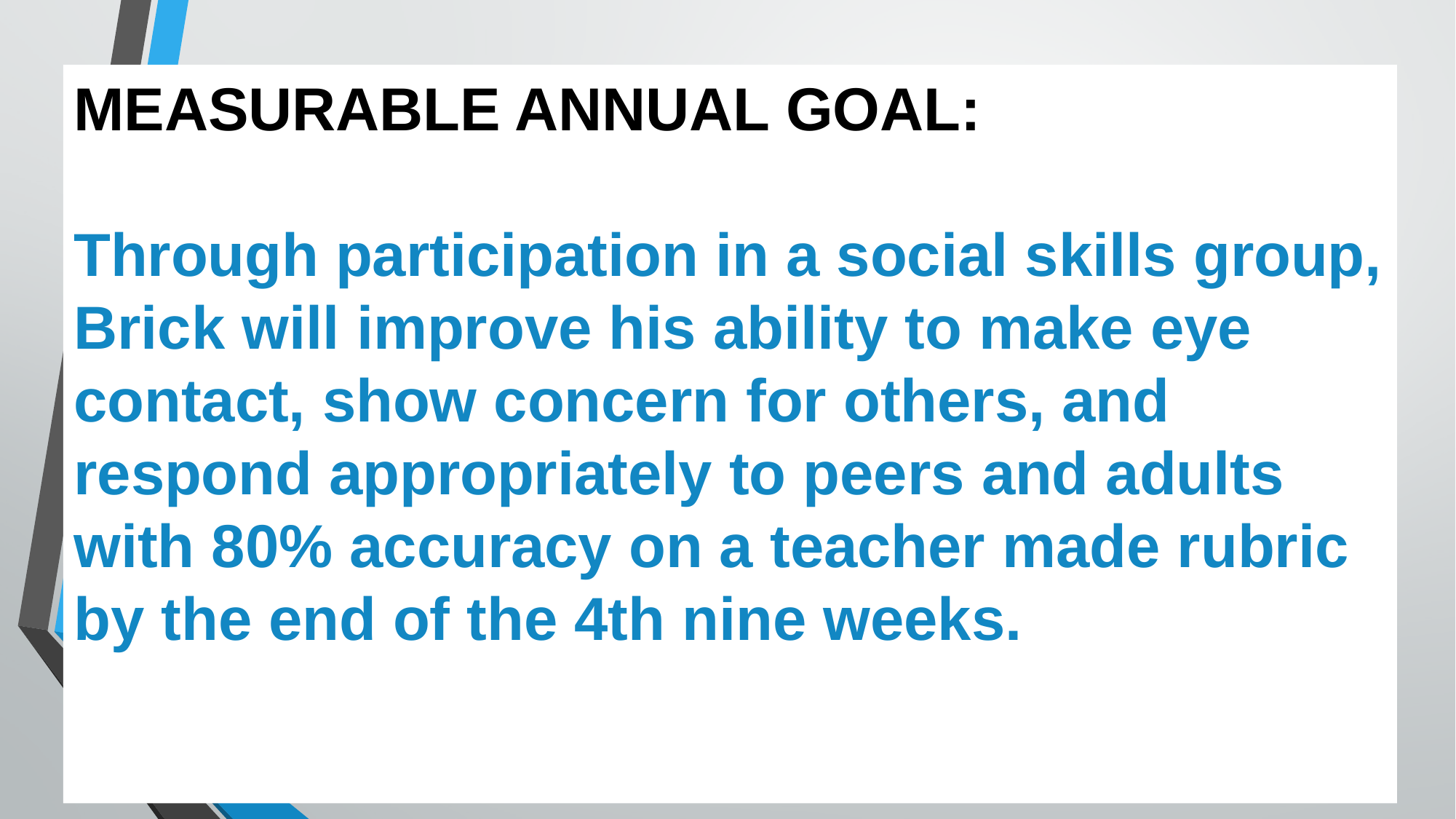

MEASURABLE ANNUAL GOAL:

Through participation in a social skills group, Brick will improve his ability to make eye contact, show concern for others, and respond appropriately to peers and adults with 80% accuracy on a teacher made rubric by the end of the 4th nine weeks.